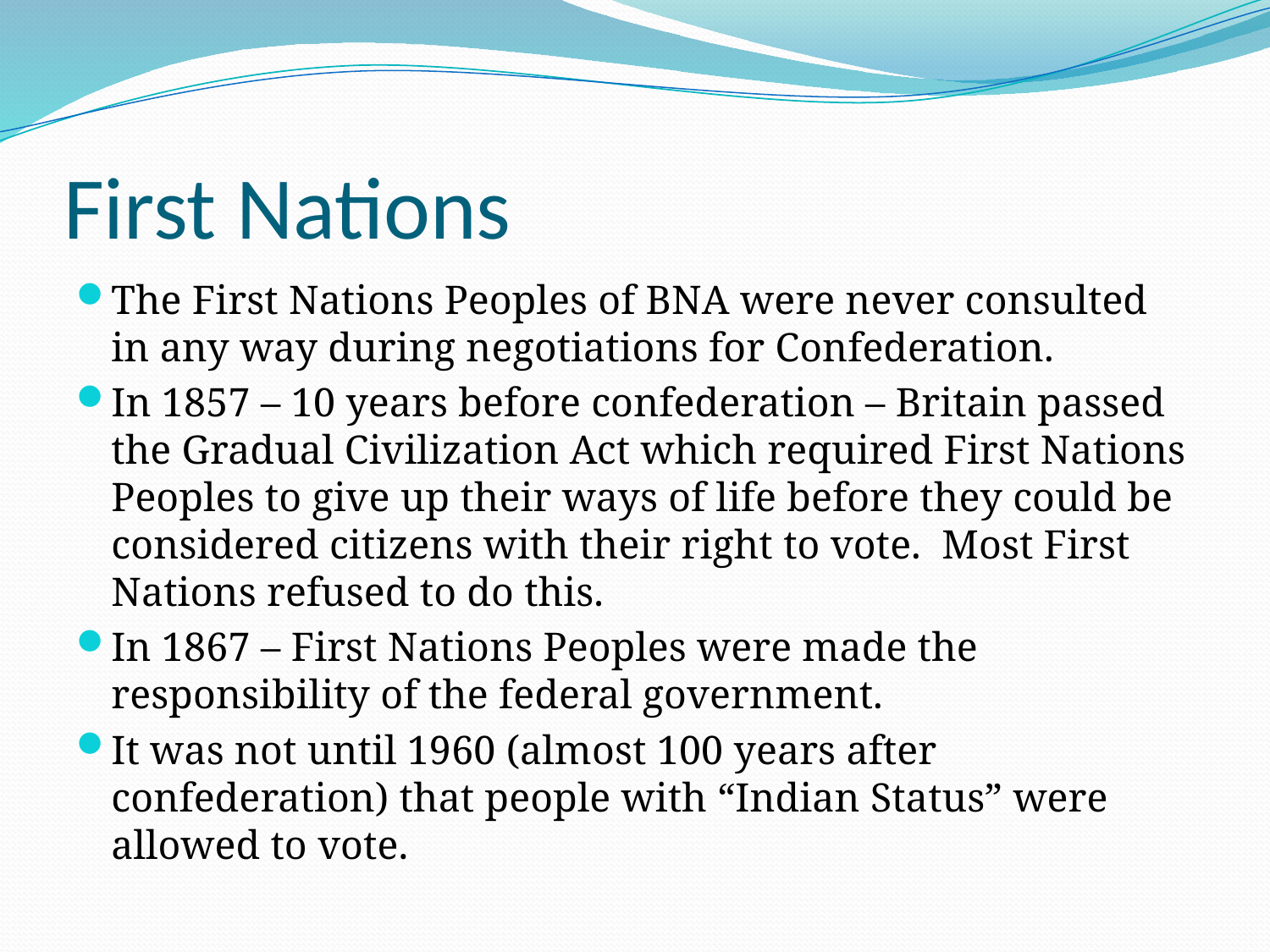

# First Nations
The First Nations Peoples of BNA were never consulted in any way during negotiations for Confederation.
In 1857 – 10 years before confederation – Britain passed the Gradual Civilization Act which required First Nations Peoples to give up their ways of life before they could be considered citizens with their right to vote.  Most First Nations refused to do this.
In 1867 – First Nations Peoples were made the responsibility of the federal government.
It was not until 1960 (almost 100 years after confederation) that people with “Indian Status” were allowed to vote.